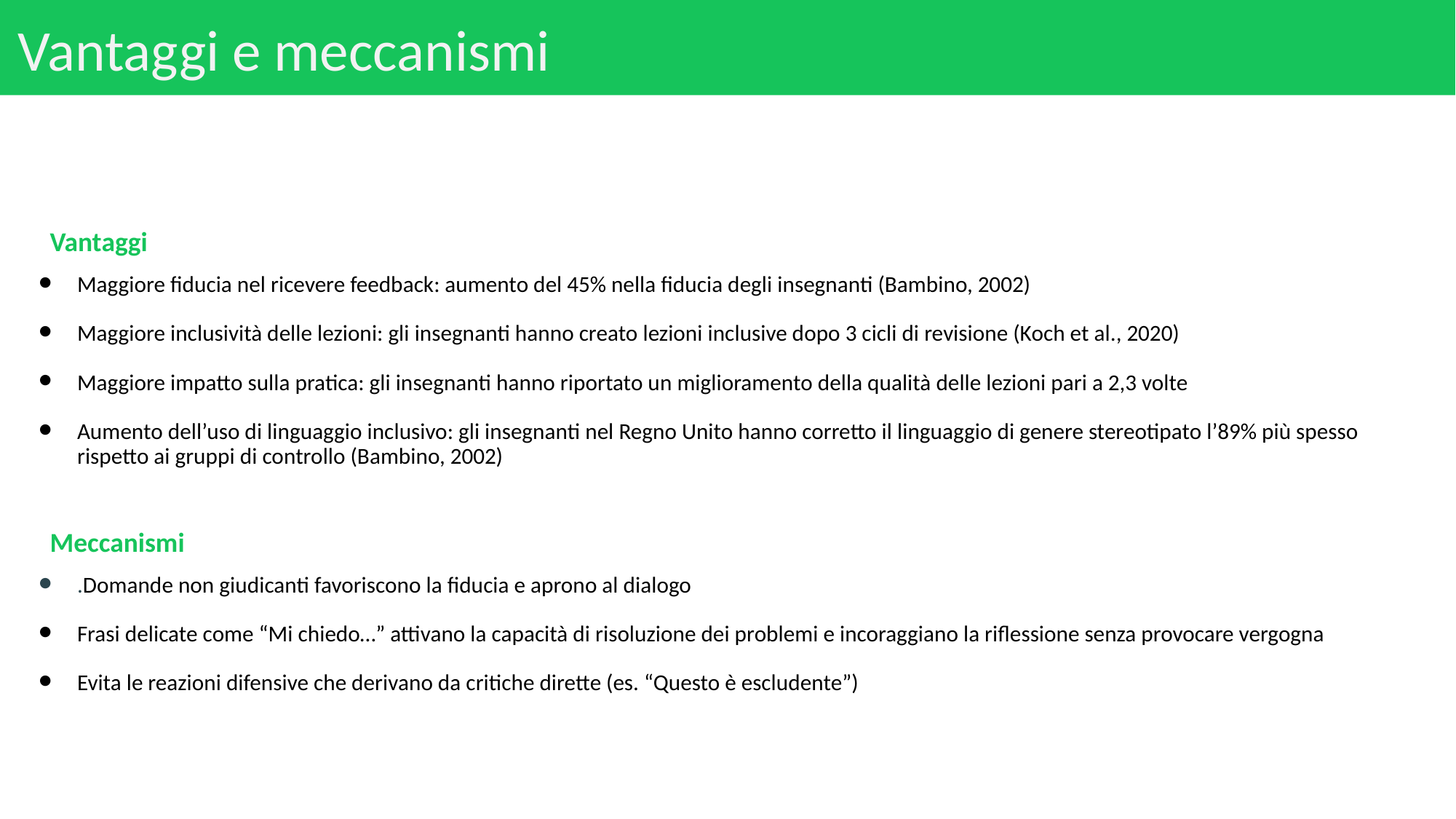

# Vantaggi e meccanismi

Vantaggi
Maggiore fiducia nel ricevere feedback: aumento del 45% nella fiducia degli insegnanti (Bambino, 2002)
Maggiore inclusività delle lezioni: gli insegnanti hanno creato lezioni inclusive dopo 3 cicli di revisione (Koch et al., 2020)
Maggiore impatto sulla pratica: gli insegnanti hanno riportato un miglioramento della qualità delle lezioni pari a 2,3 volte
Aumento dell’uso di linguaggio inclusivo: gli insegnanti nel Regno Unito hanno corretto il linguaggio di genere stereotipato l’89% più spesso rispetto ai gruppi di controllo (Bambino, 2002)

Meccanismi
.Domande non giudicanti favoriscono la fiducia e aprono al dialogo
Frasi delicate come “Mi chiedo…” attivano la capacità di risoluzione dei problemi e incoraggiano la riflessione senza provocare vergogna
Evita le reazioni difensive che derivano da critiche dirette (es. “Questo è escludente”)